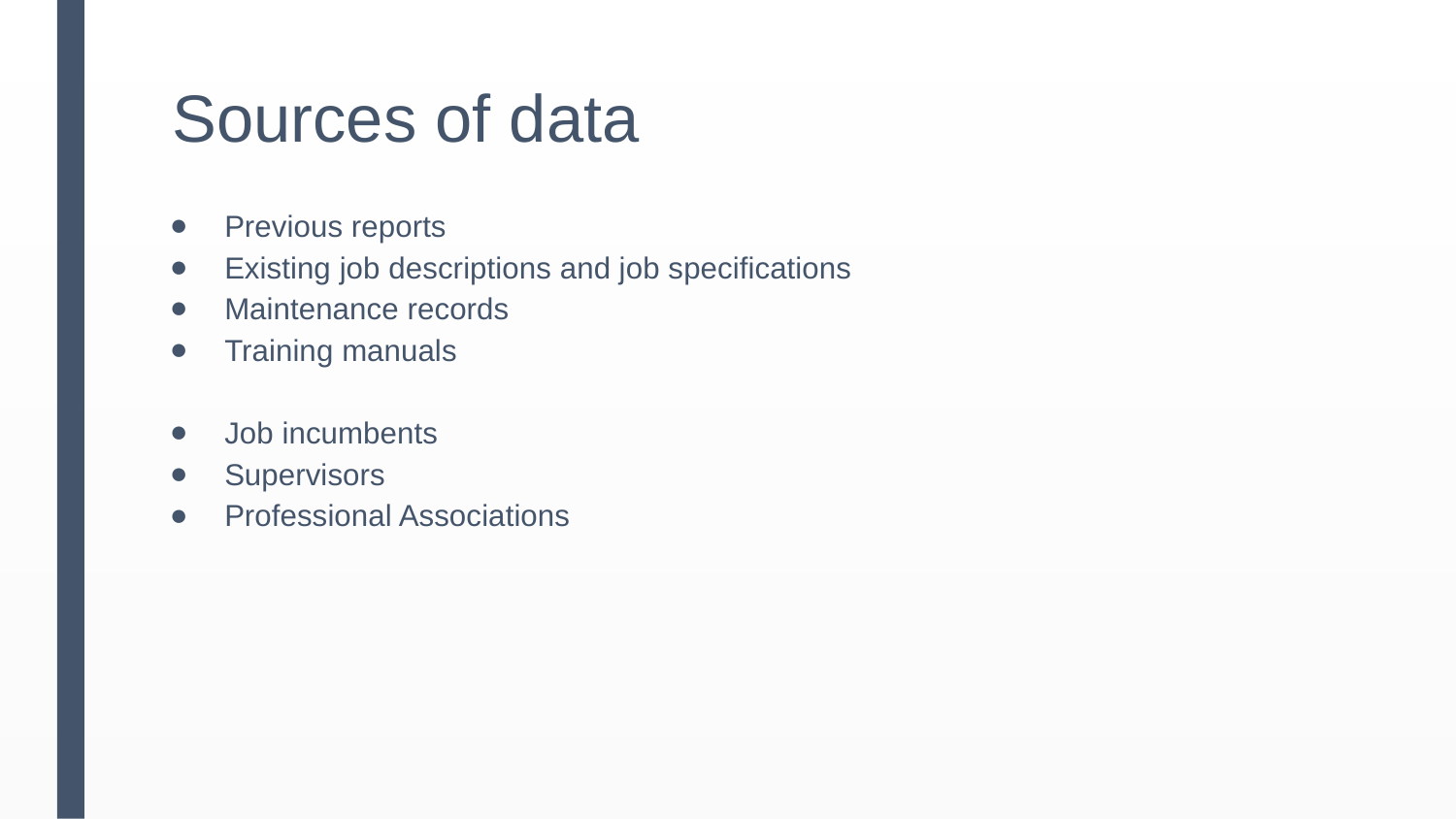

# Sources of data
Previous reports
Existing job descriptions and job specifications
Maintenance records
Training manuals

Job incumbents
Supervisors
Professional Associations